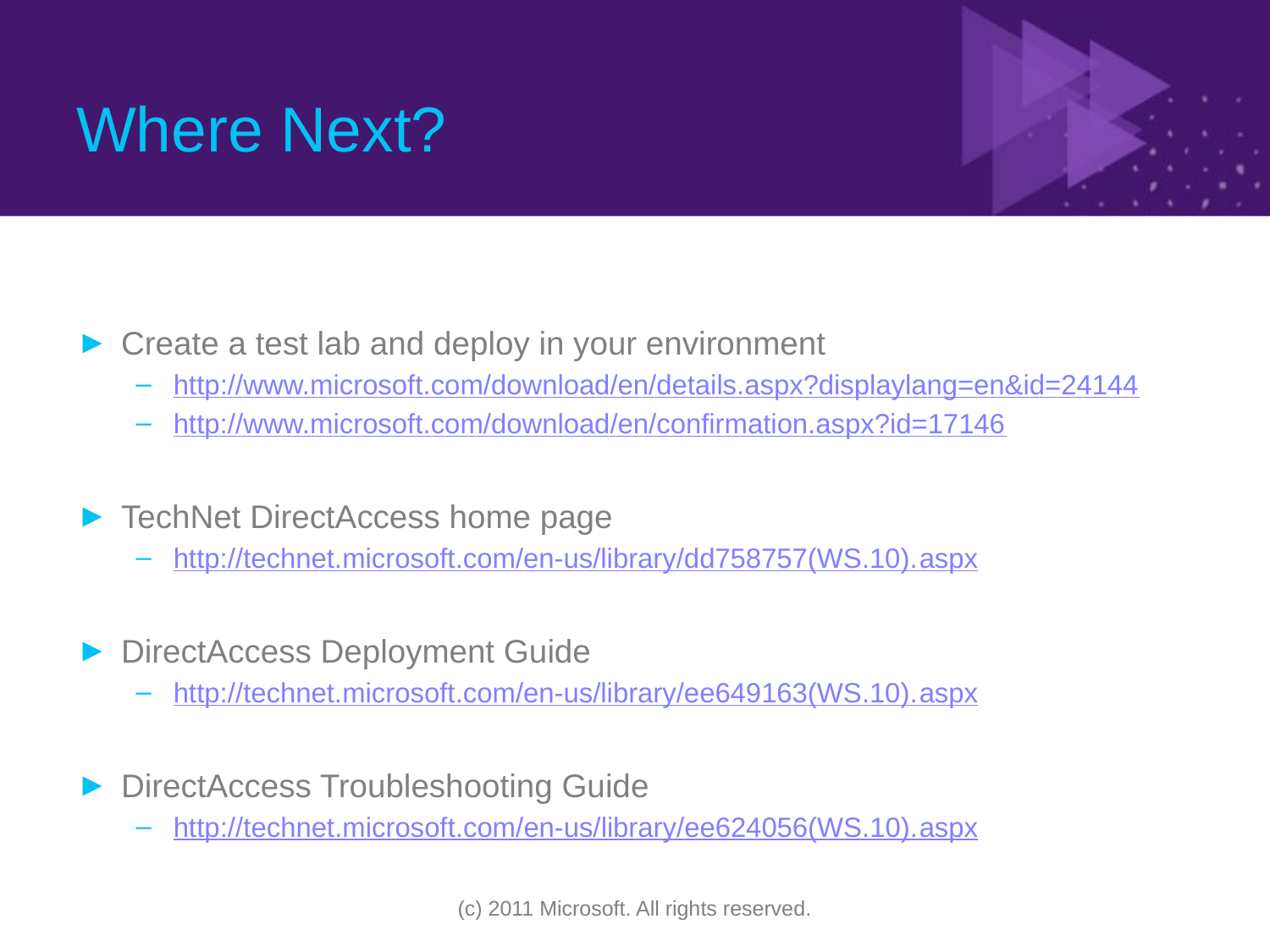

# Where Next?
Create a test lab and deploy in your environment
http://www.microsoft.com/download/en/details.aspx?displaylang=en&id=24144
http://www.microsoft.com/download/en/confirmation.aspx?id=17146

TechNet DirectAccess home page
http://technet.microsoft.com/en-us/library/dd758757(WS.10).aspx

DirectAccess Deployment Guide
http://technet.microsoft.com/en-us/library/ee649163(WS.10).aspx

DirectAccess Troubleshooting Guide
http://technet.microsoft.com/en-us/library/ee624056(WS.10).aspx
(c) 2011 Microsoft. All rights reserved.